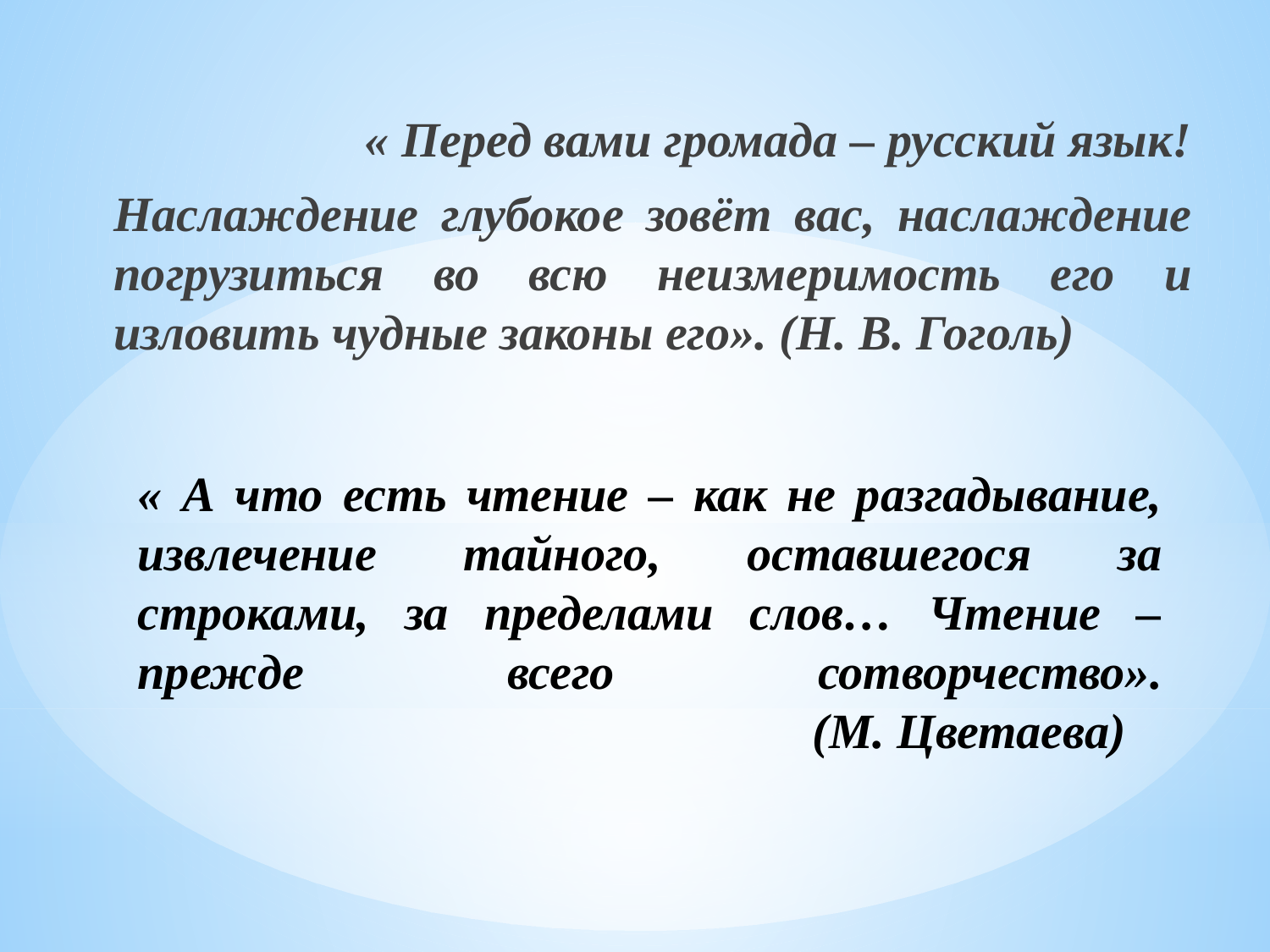

« Перед вами громада – русский язык!
Наслаждение глубокое зовёт вас, наслаждение погрузиться во всю неизмеримость его и изловить чудные законы его». (Н. В. Гоголь)
# « А что есть чтение – как не разгадывание, извлечение тайного, оставшегося за строками, за пределами слов… Чтение – прежде всего сотворчество». (М. Цветаева)